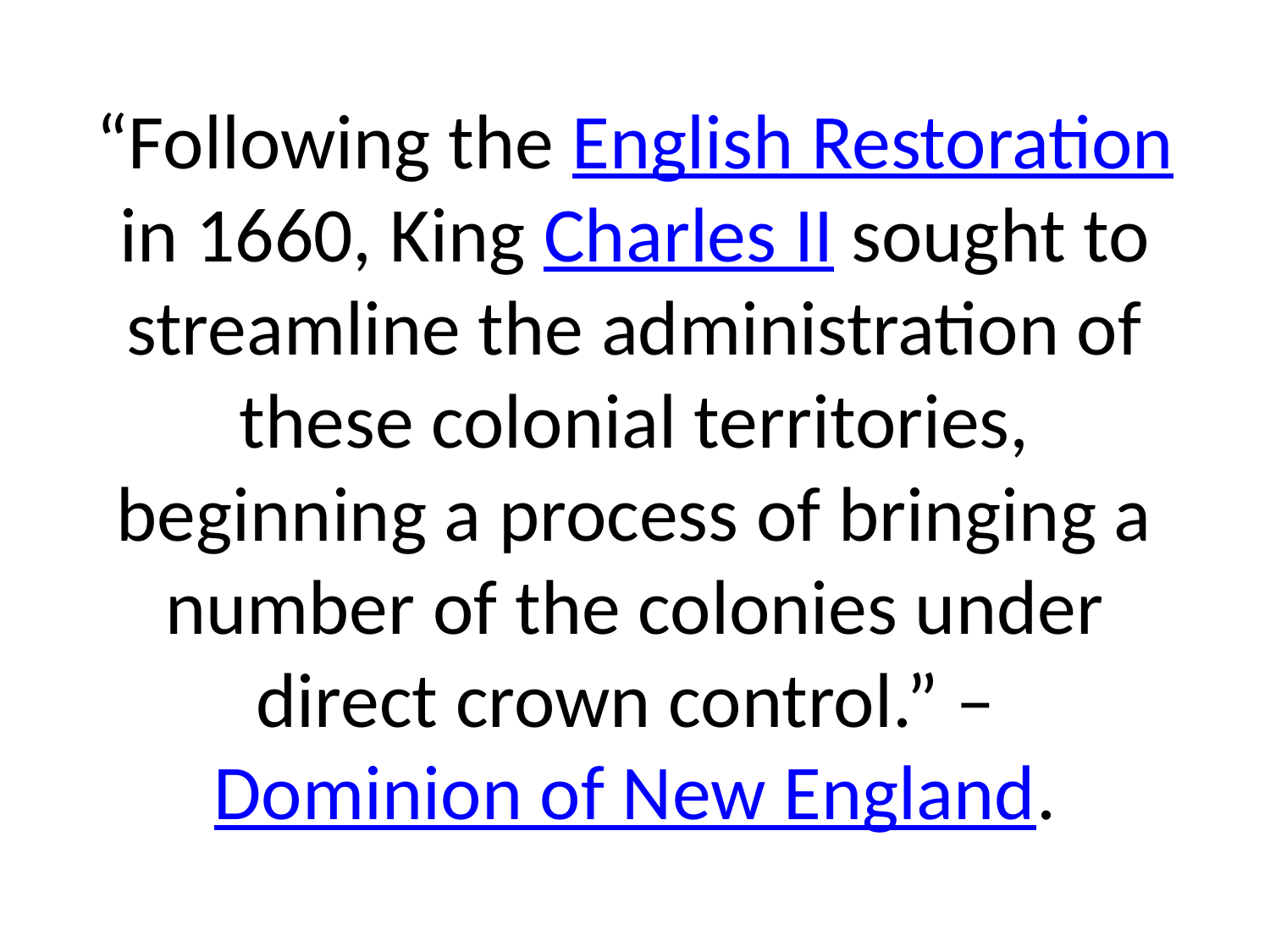

# “Following the English Restoration in 1660, King Charles II sought to streamline the administration of these colonial territories, beginning a process of bringing a number of the colonies under direct crown control.” – Dominion of New England.